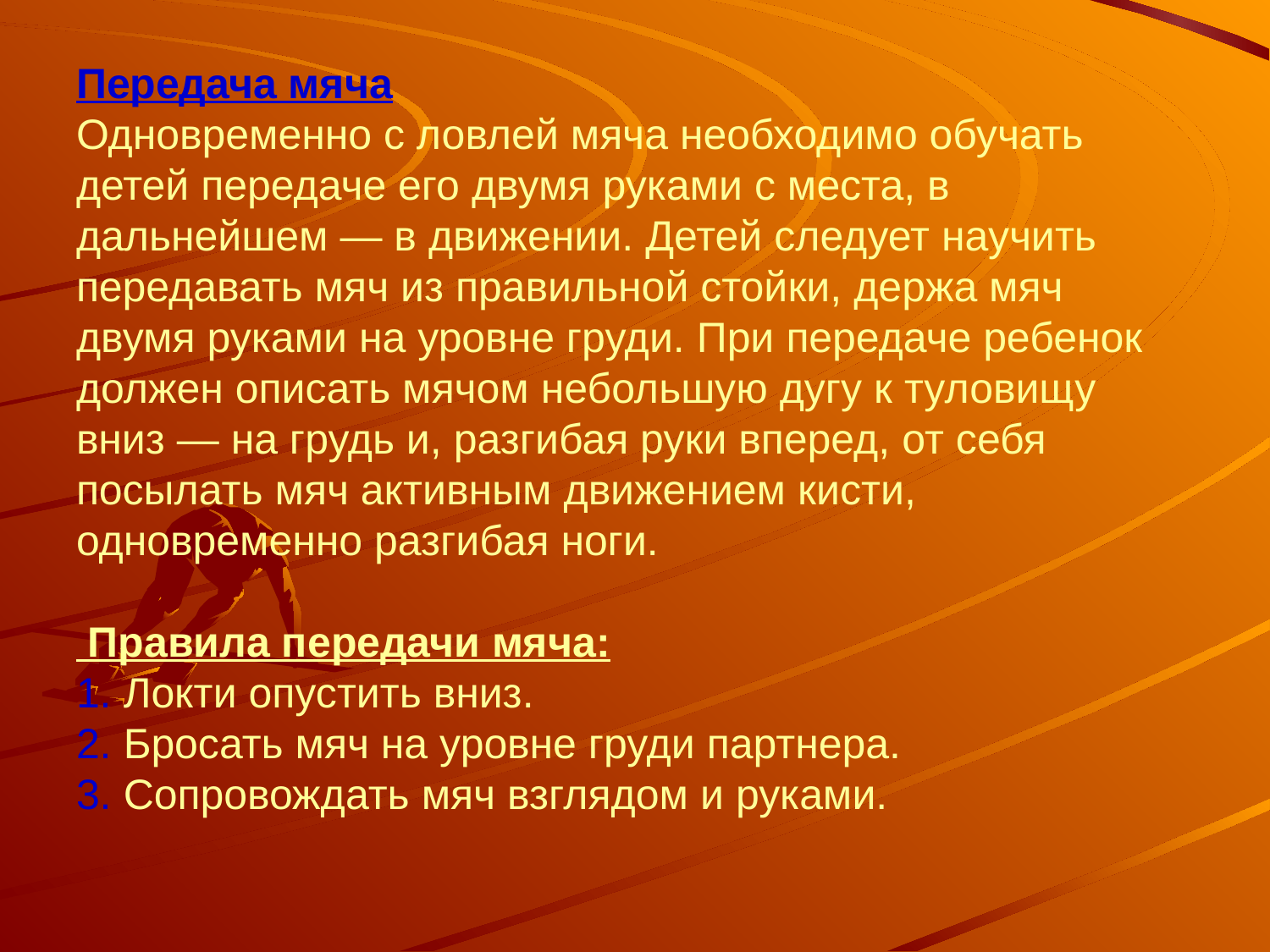

# Передача мяча Одновременно с ловлей мяча необходимо обучать детей передаче его двумя руками с места, в дальнейшем — в движении. Детей следует научить передавать мяч из правильной стойки, держа мяч двумя руками на уровне груди. При передаче ребенок должен описать мячом небольшую дугу к туловищу вниз — на грудь и, разгибая руки вперед, от себя посылать мяч активным движением кисти, одновременно разгибая ноги. Правила передачи мяча: 1. Локти опустить вниз. 2. Бросать мяч на уровне груди партнера. 3. Сопровождать мяч взглядом и руками.